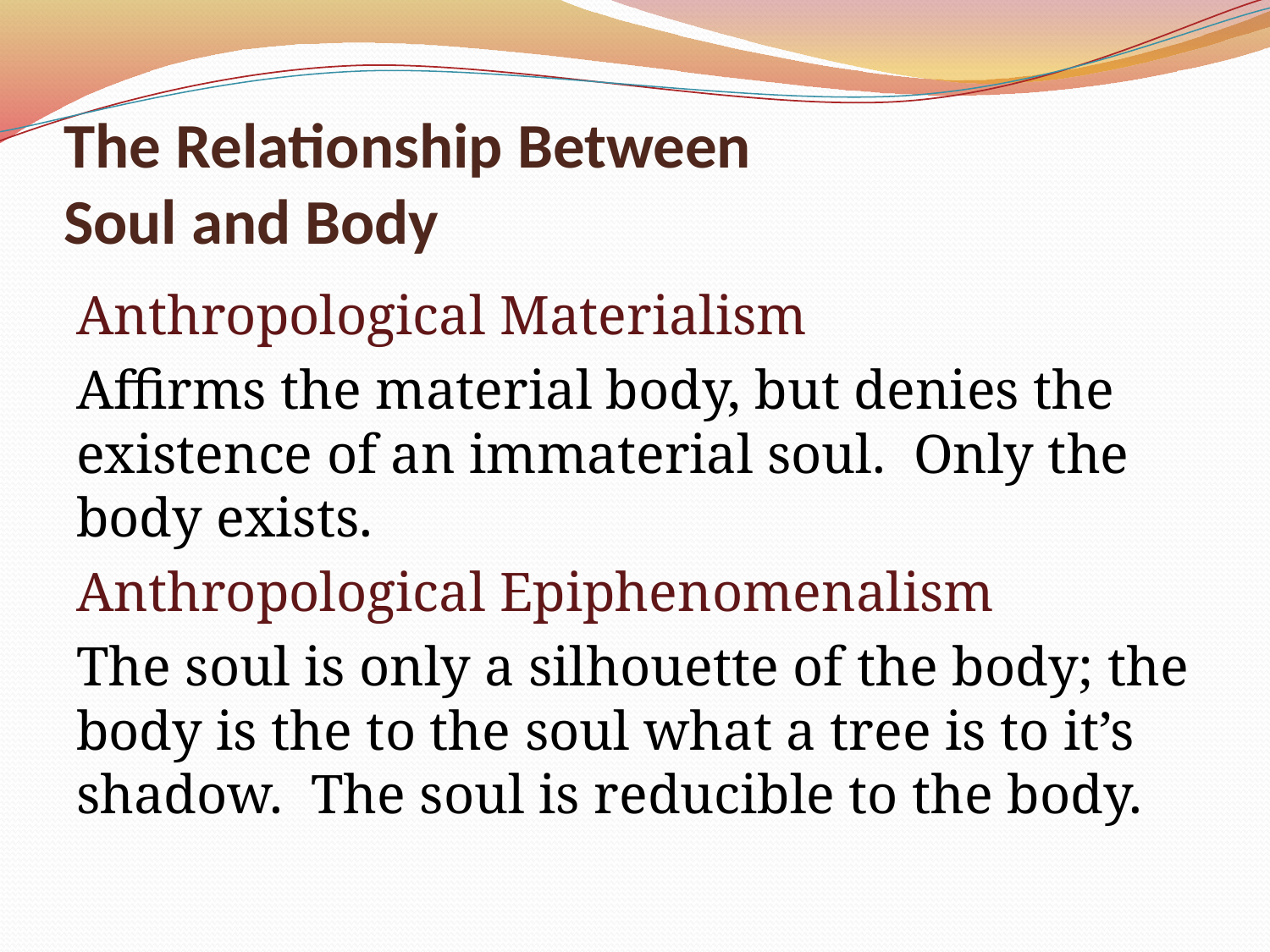

# The Relationship Between Soul and Body
Anthropological Materialism
Affirms the material body, but denies the existence of an immaterial soul.  Only the body exists.
Anthropological Epiphenomenalism
The soul is only a silhouette of the body; the body is the to the soul what a tree is to it’s shadow.  The soul is reducible to the body.